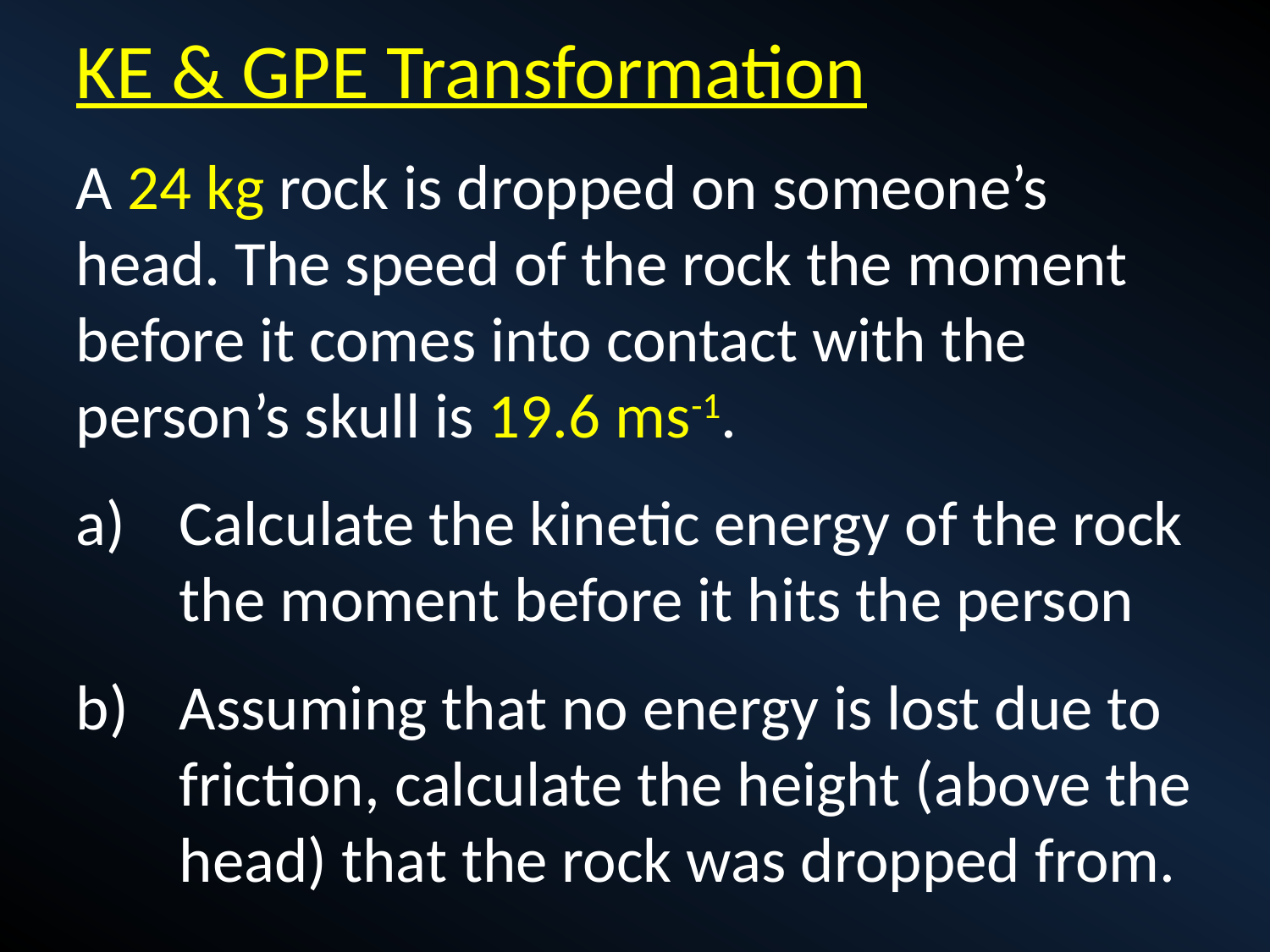

KE & GPE Transformation
A 24 kg rock is dropped on someone’s head. The speed of the rock the moment before it comes into contact with the person’s skull is 19.6 ms-1.
Calculate the kinetic energy of the rock the moment before it hits the person
Assuming that no energy is lost due to friction, calculate the height (above the head) that the rock was dropped from.